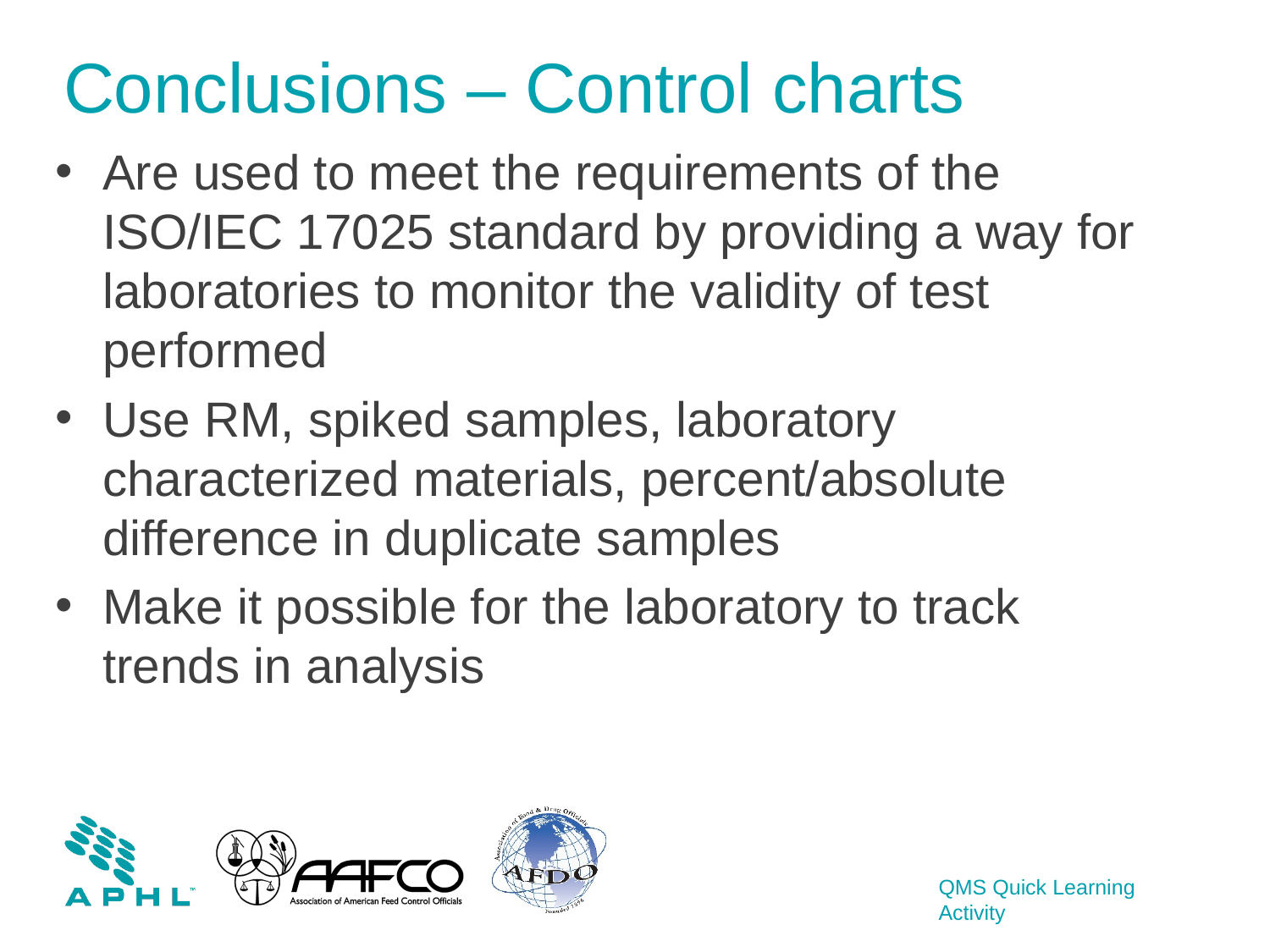

# Conclusions – Control charts
Are used to meet the requirements of the ISO/IEC 17025 standard by providing a way for laboratories to monitor the validity of test performed
Use RM, spiked samples, laboratory characterized materials, percent/absolute difference in duplicate samples
Make it possible for the laboratory to track trends in analysis